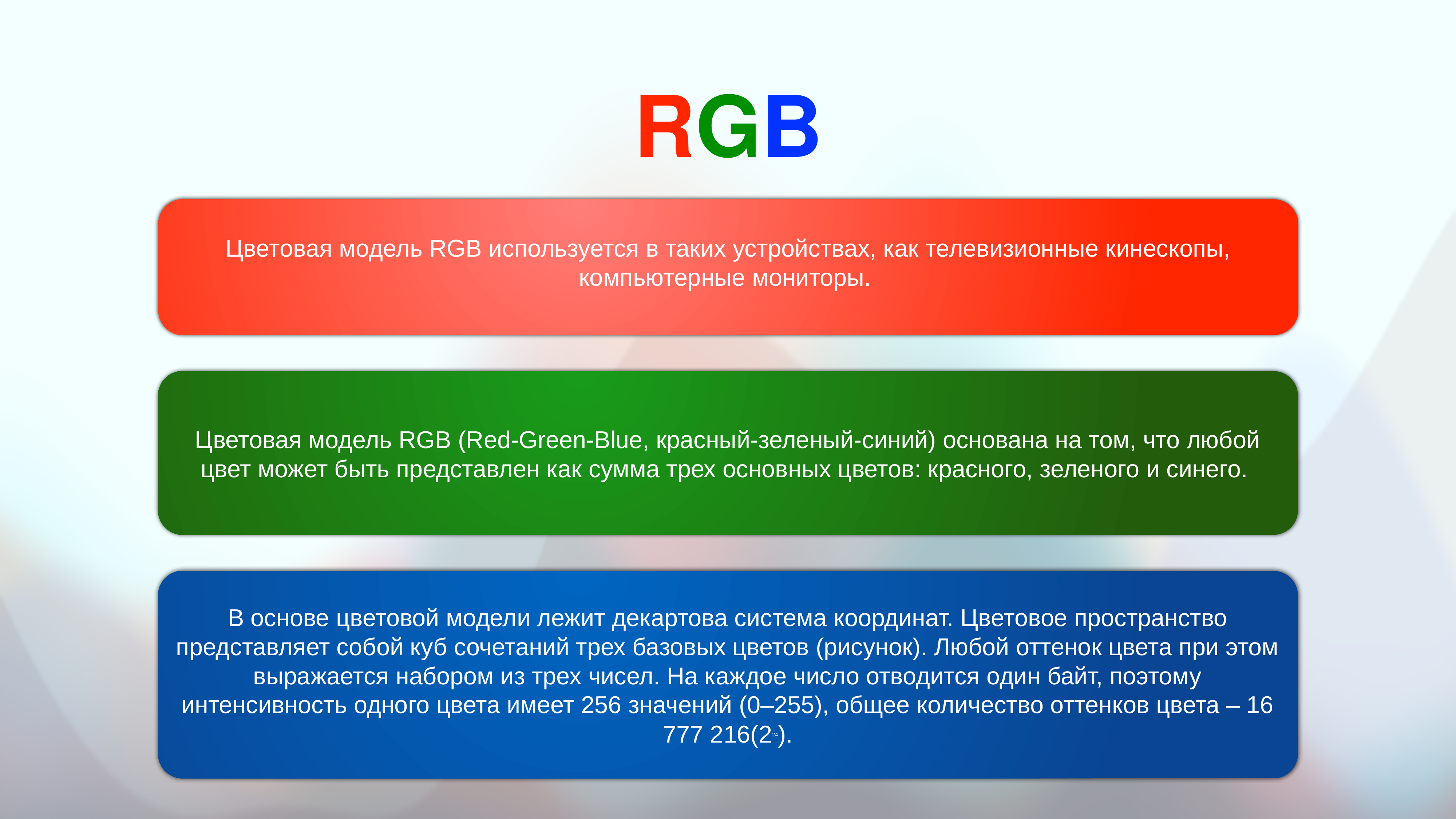

# RGB
Цветовая модель RGB используется в таких устройствах, как телевизионные кинескопы, компьютерные мониторы.

Цветовая модель RGB (Red-Green-Blue, красный-зеленый-синий) основана на том, что любой цвет может быть представлен как сумма трех основных цветов: красного, зеленого и синего.
В основе цветовой модели лежит декартова система координат. Цветовое пространство представляет собой куб сочетаний трех базовых цветов (рисунок). Любой оттенок цвета при этом выражается набором из трех чисел. На каждое число отводится один байт, поэтому интенсивность одного цвета имеет 256 значений (0–255), общее количество оттенков цвета – 16 777 216(224).